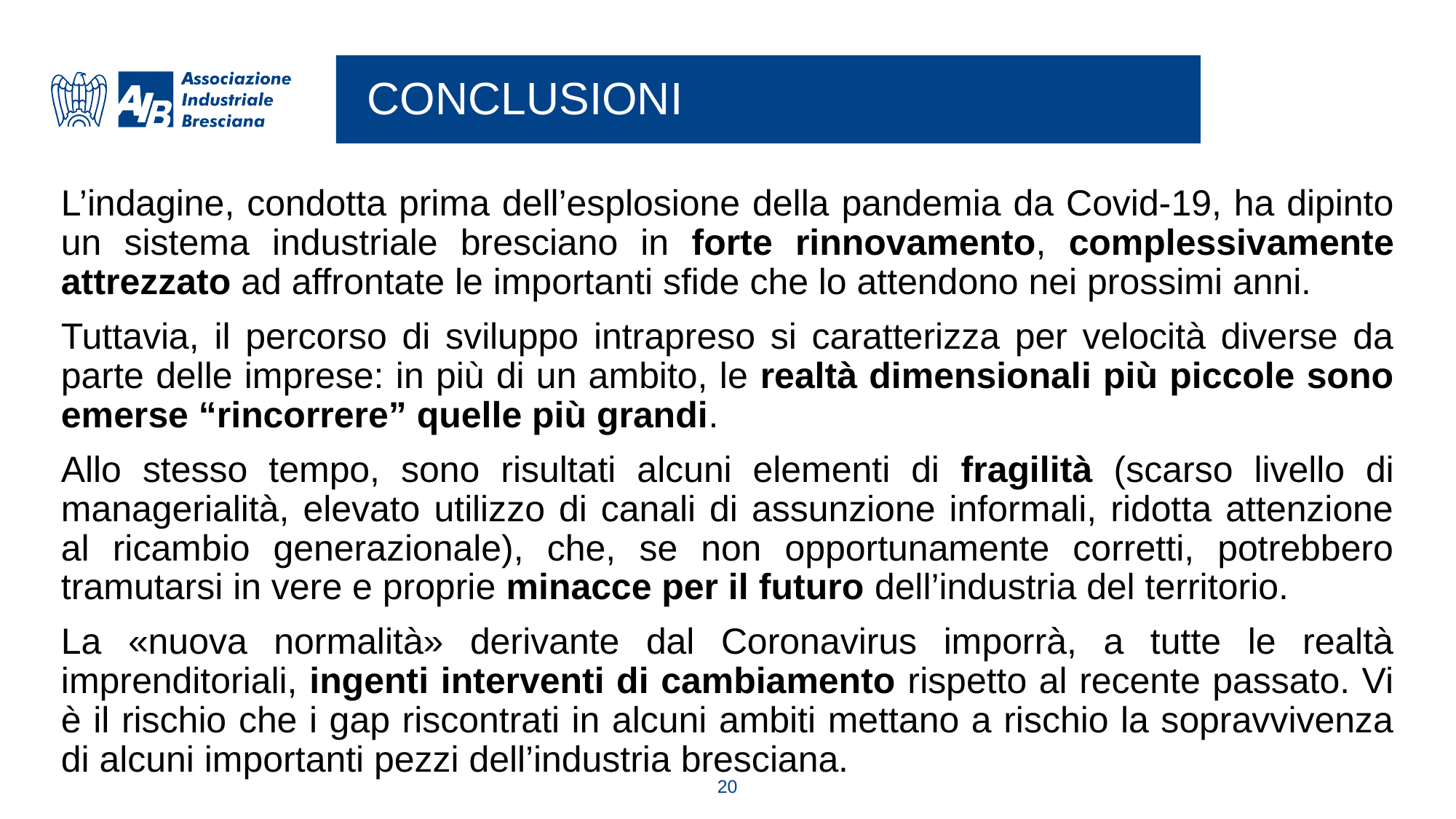

# CONCLUSIONI
L’indagine, condotta prima dell’esplosione della pandemia da Covid-19, ha dipinto un sistema industriale bresciano in forte rinnovamento, complessivamente attrezzato ad affrontate le importanti sfide che lo attendono nei prossimi anni.
Tuttavia, il percorso di sviluppo intrapreso si caratterizza per velocità diverse da parte delle imprese: in più di un ambito, le realtà dimensionali più piccole sono emerse “rincorrere” quelle più grandi.
Allo stesso tempo, sono risultati alcuni elementi di fragilità (scarso livello di managerialità, elevato utilizzo di canali di assunzione informali, ridotta attenzione al ricambio generazionale), che, se non opportunamente corretti, potrebbero tramutarsi in vere e proprie minacce per il futuro dell’industria del territorio.
La «nuova normalità» derivante dal Coronavirus imporrà, a tutte le realtà imprenditoriali, ingenti interventi di cambiamento rispetto al recente passato. Vi è il rischio che i gap riscontrati in alcuni ambiti mettano a rischio la sopravvivenza di alcuni importanti pezzi dell’industria bresciana.